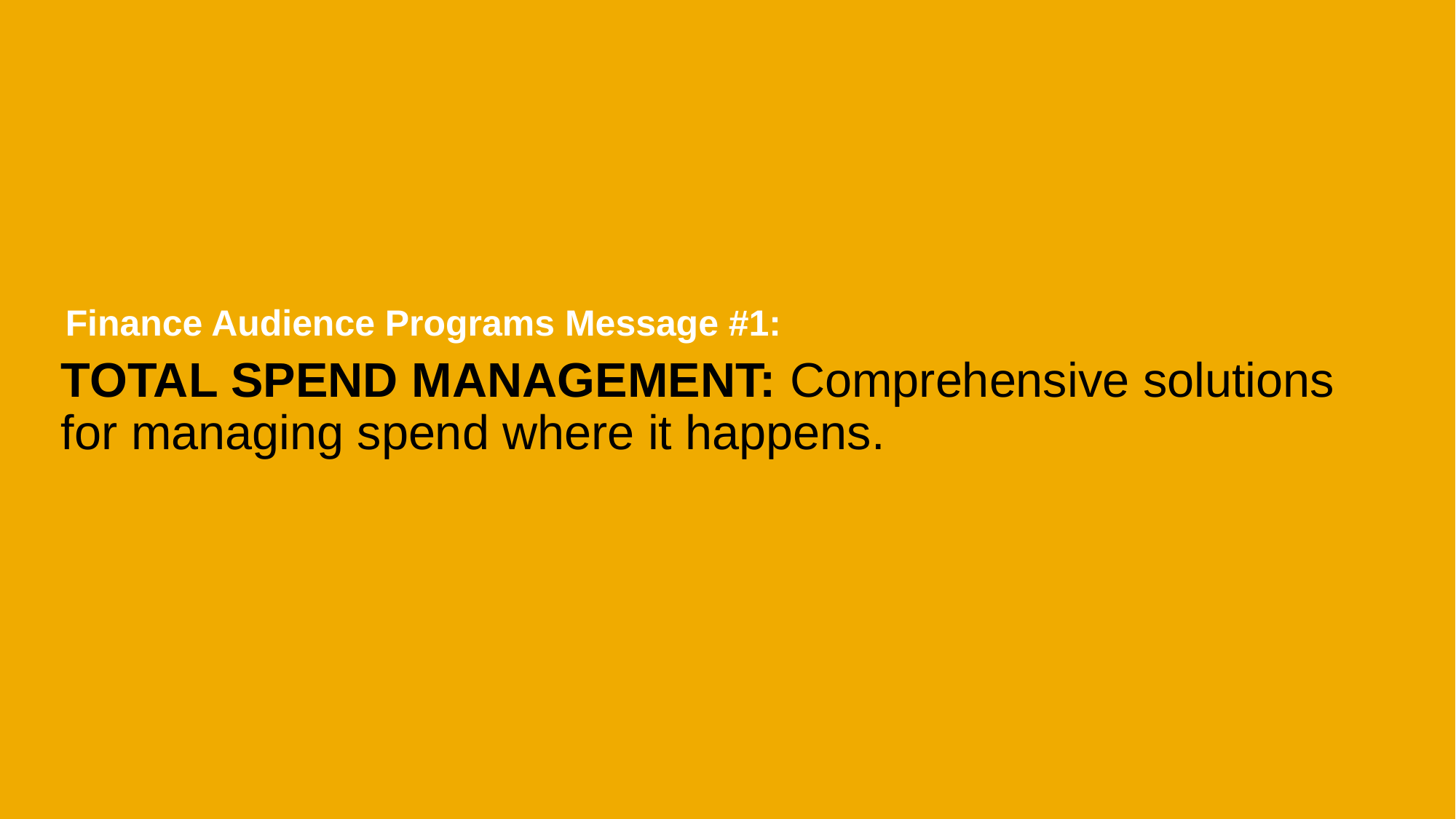

Finance Audience Programs Message #1:
# TOTAL SPEND MANAGEMENT: Comprehensive solutions for managing spend where it happens.